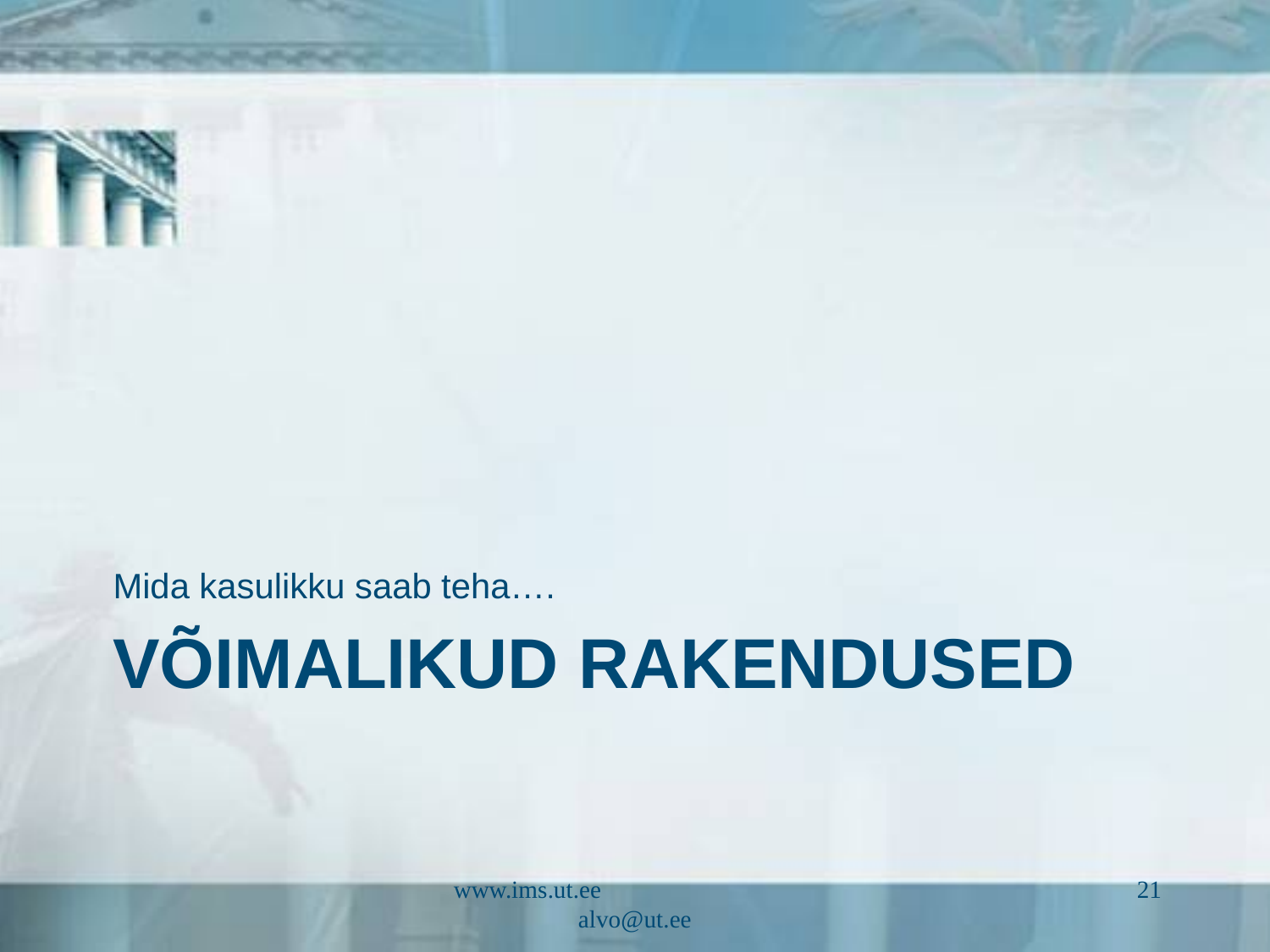

Mida kasulikku saab teha….
# Võimalikud rakendused
www.ims.ut.ee                                    alvo@ut.ee
21